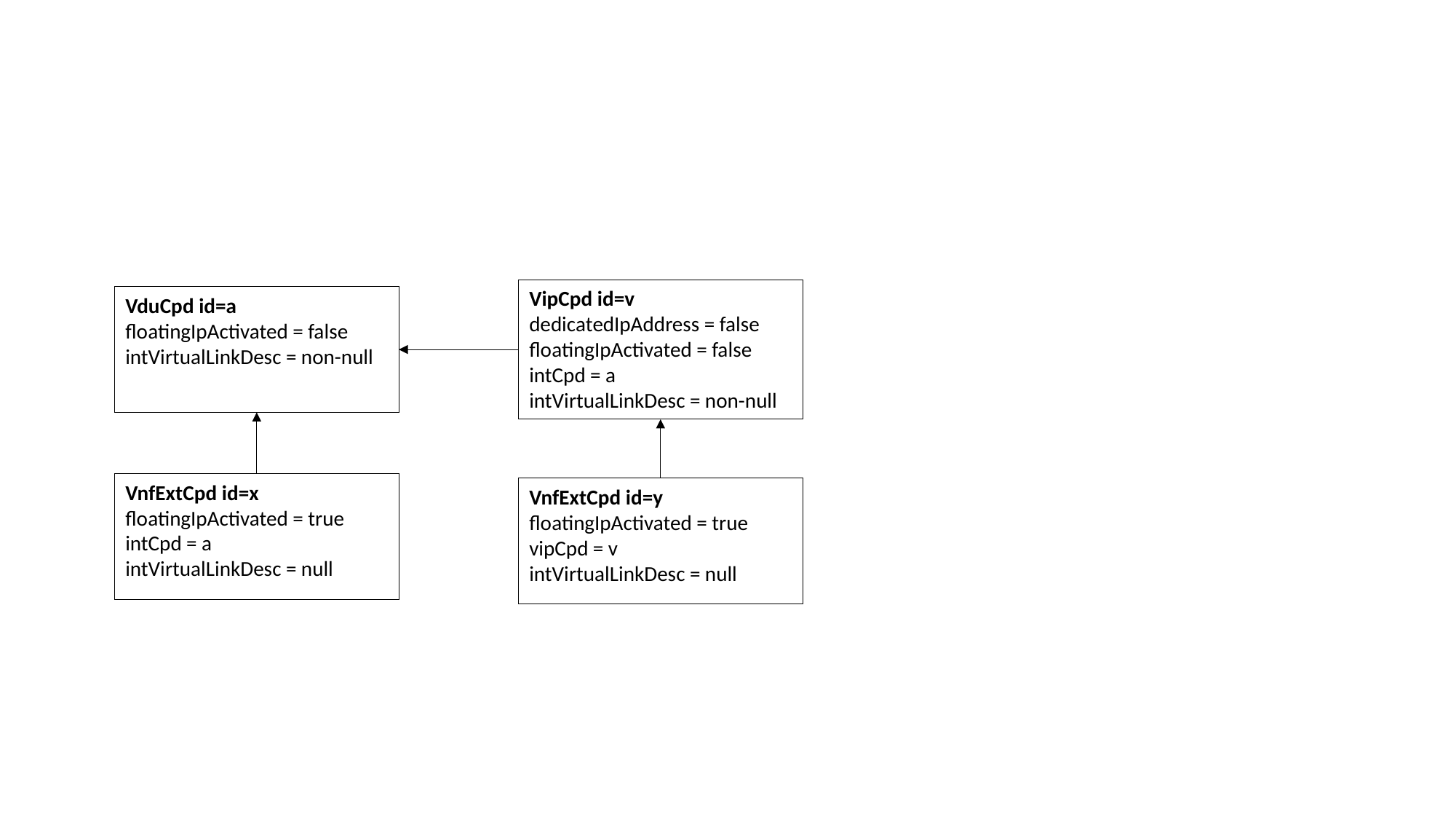

VipCpd id=v
dedicatedIpAddress = false
floatingIpActivated = false
intCpd = a
intVirtualLinkDesc = non-null
VduCpd id=a
floatingIpActivated = false
intVirtualLinkDesc = non-null
VnfExtCpd id=x
floatingIpActivated = true
intCpd = a
intVirtualLinkDesc = null

VnfExtCpd id=y
floatingIpActivated = true
vipCpd = v
intVirtualLinkDesc = null